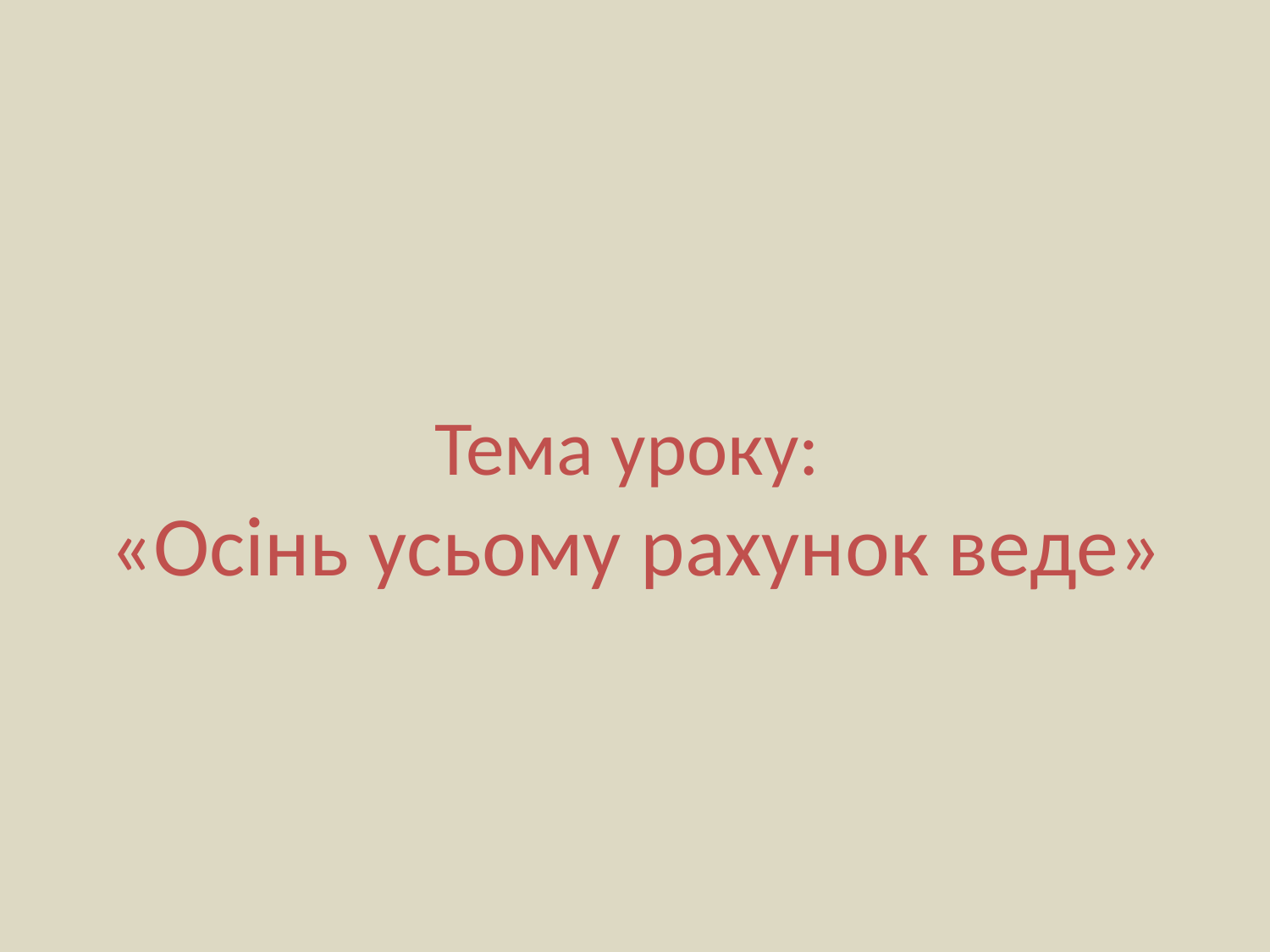

# Тема уроку: «Осінь усьому рахунок веде»